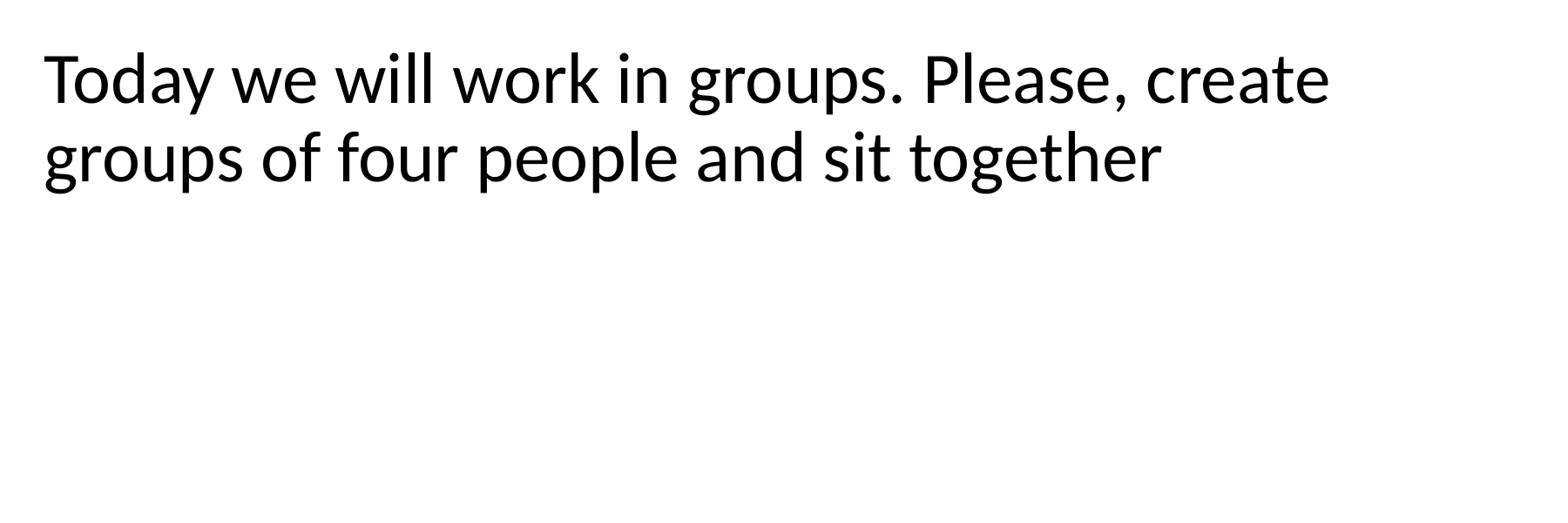

Today we will work in groups. Please, create groups of four people and sit together